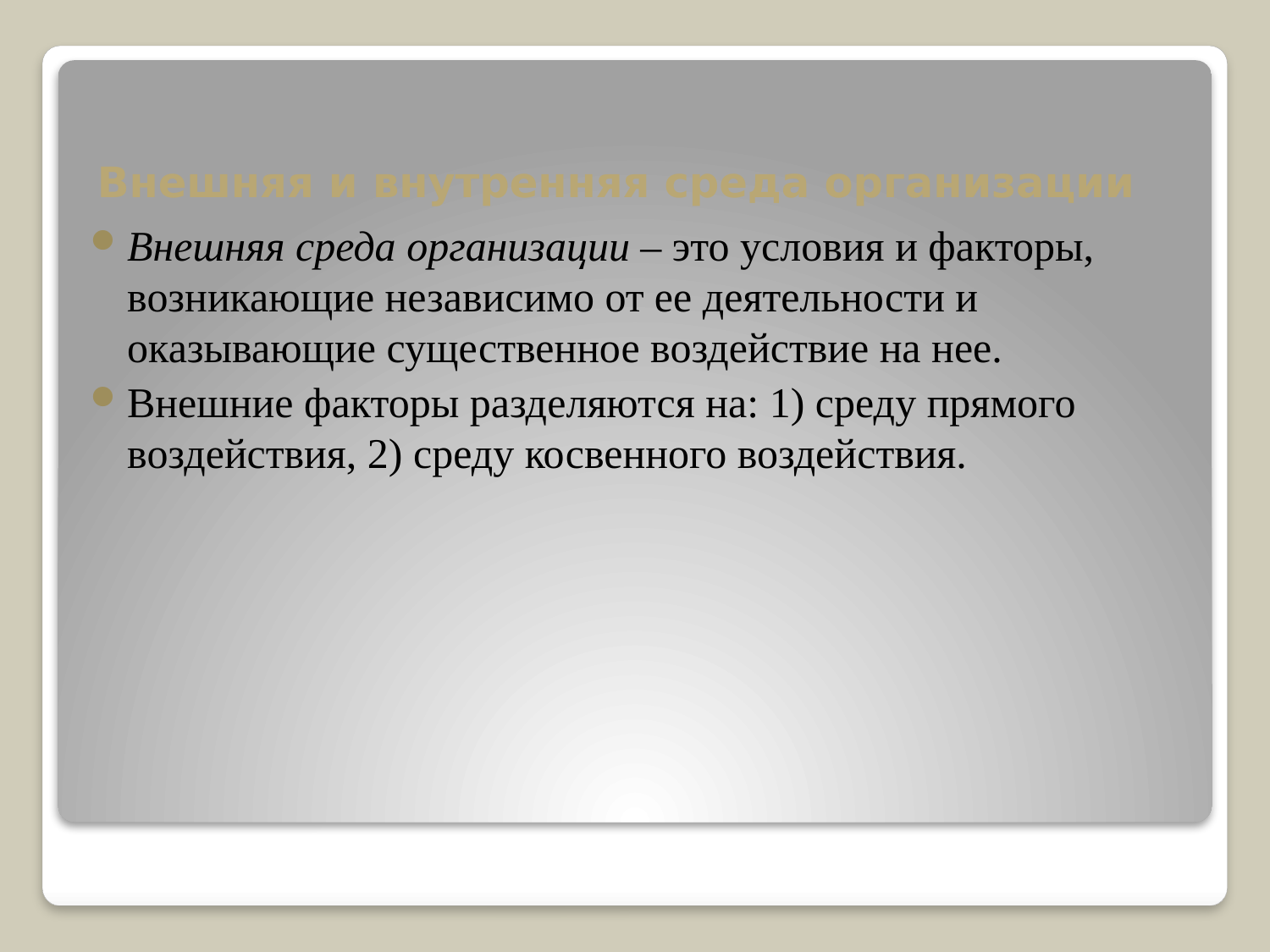

# Внешняя и внутренняя среда организации
Внешняя среда организации – это условия и факторы, возникающие независимо от ее деятельности и оказывающие существенное воздействие на нее.
Внешние факторы разделяются на: 1) среду прямого воздействия, 2) среду косвенного воздействия.